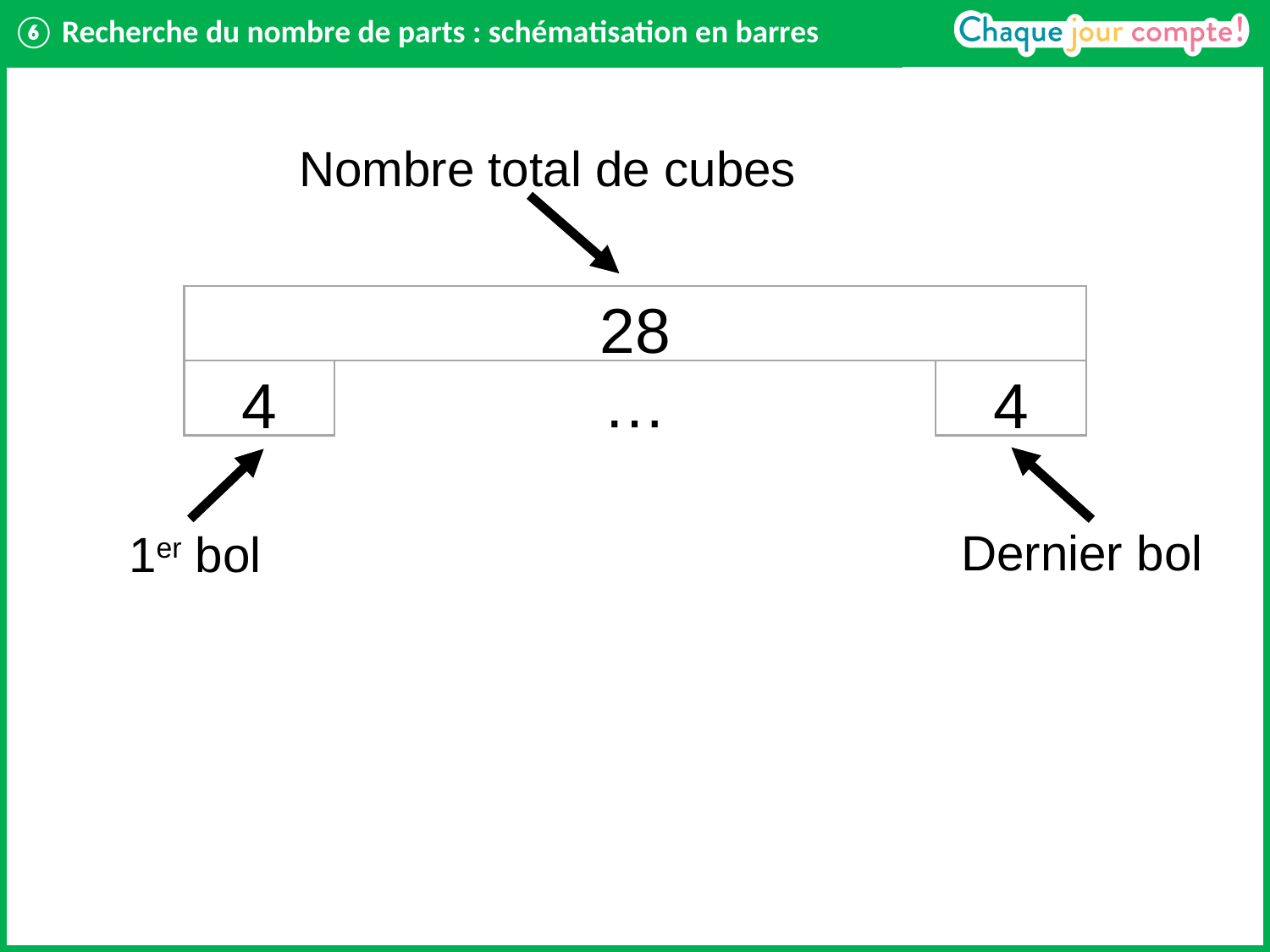

# ⑥ Recherche du nombre de parts : schématisation en barres
Nombre total de cubes
28
4
…
4
Dernier bol
1er bol